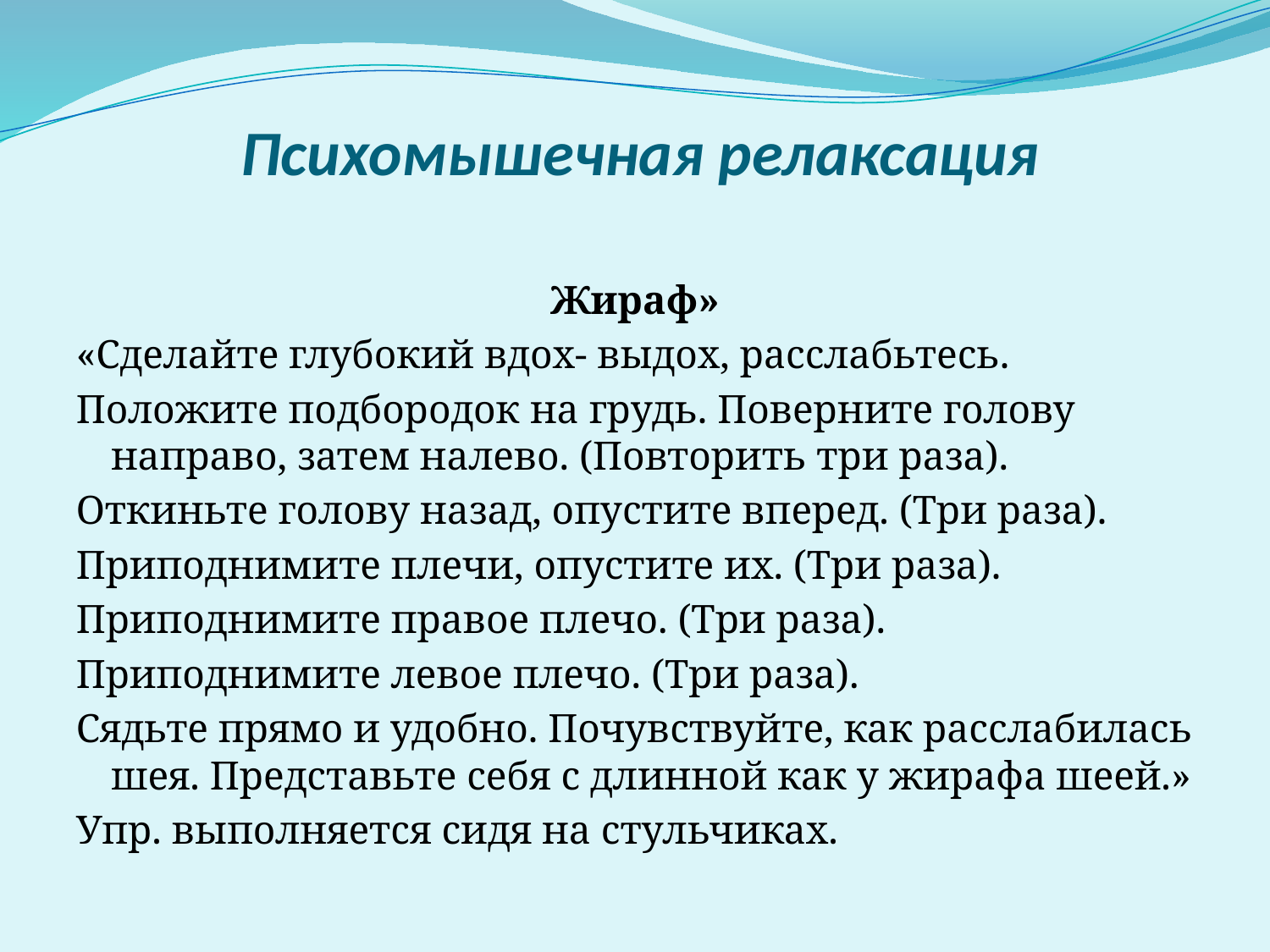

# Психомышечная релаксация
Жираф»
«Сделайте глубокий вдох- выдох, расслабьтесь.
Положите подбородок на грудь. Поверните голову направо, затем налево. (Повторить три раза).
Откиньте голову назад, опустите вперед. (Три раза).
Приподнимите плечи, опустите их. (Три раза).
Приподнимите правое плечо. (Три раза).
Приподнимите левое плечо. (Три раза).
Сядьте прямо и удобно. Почувствуйте, как расслабилась шея. Представьте себя с длинной как у жирафа шеей.»
Упр. выполняется сидя на стульчиках.